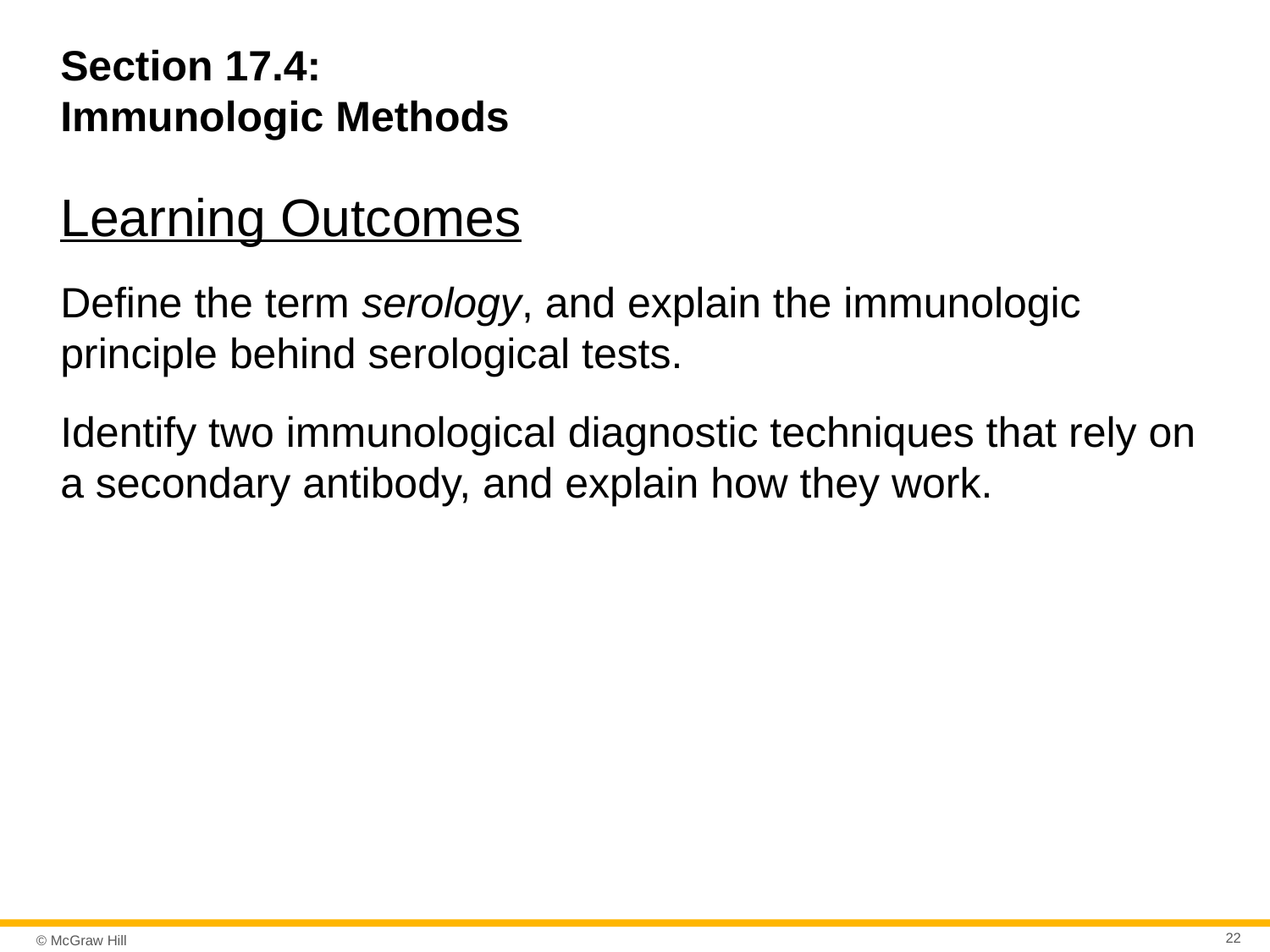

# Section 17.4: Immunologic Methods
Learning Outcomes
Define the term serology, and explain the immunologic principle behind serological tests.
Identify two immunological diagnostic techniques that rely on a secondary antibody, and explain how they work.